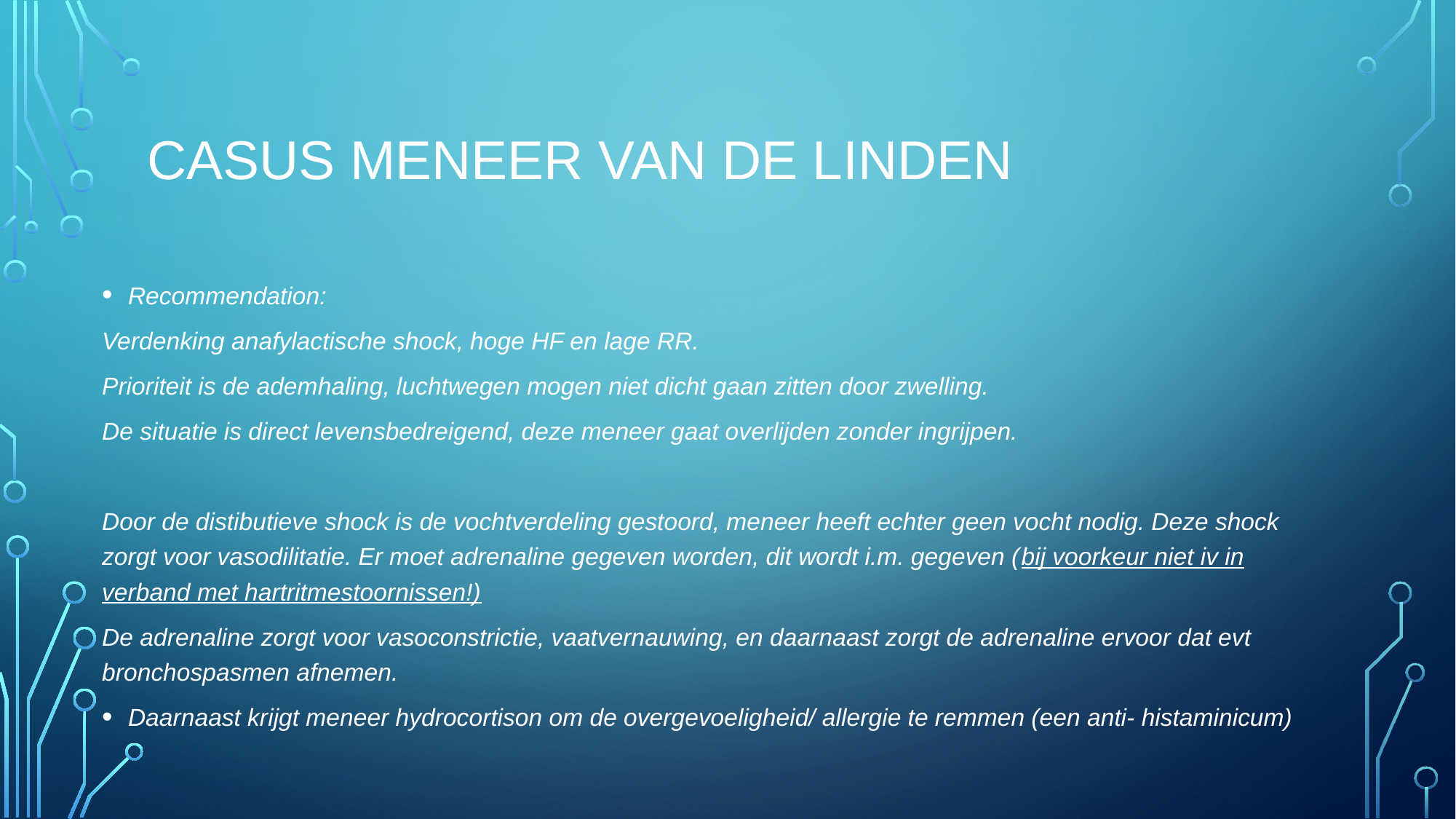

# Casus meneer van de Linden
Recommendation:
Verdenking anafylactische shock, hoge HF en lage RR.
Prioriteit is de ademhaling, luchtwegen mogen niet dicht gaan zitten door zwelling.
De situatie is direct levensbedreigend, deze meneer gaat overlijden zonder ingrijpen.

Door de distibutieve shock is de vochtverdeling gestoord, meneer heeft echter geen vocht nodig. Deze shock zorgt voor vasodilitatie. Er moet adrenaline gegeven worden, dit wordt i.m. gegeven (bij voorkeur niet iv in verband met hartritmestoornissen!)
De adrenaline zorgt voor vasoconstrictie, vaatvernauwing, en daarnaast zorgt de adrenaline ervoor dat evt bronchospasmen afnemen.
Daarnaast krijgt meneer hydrocortison om de overgevoeligheid/ allergie te remmen (een anti- histaminicum)